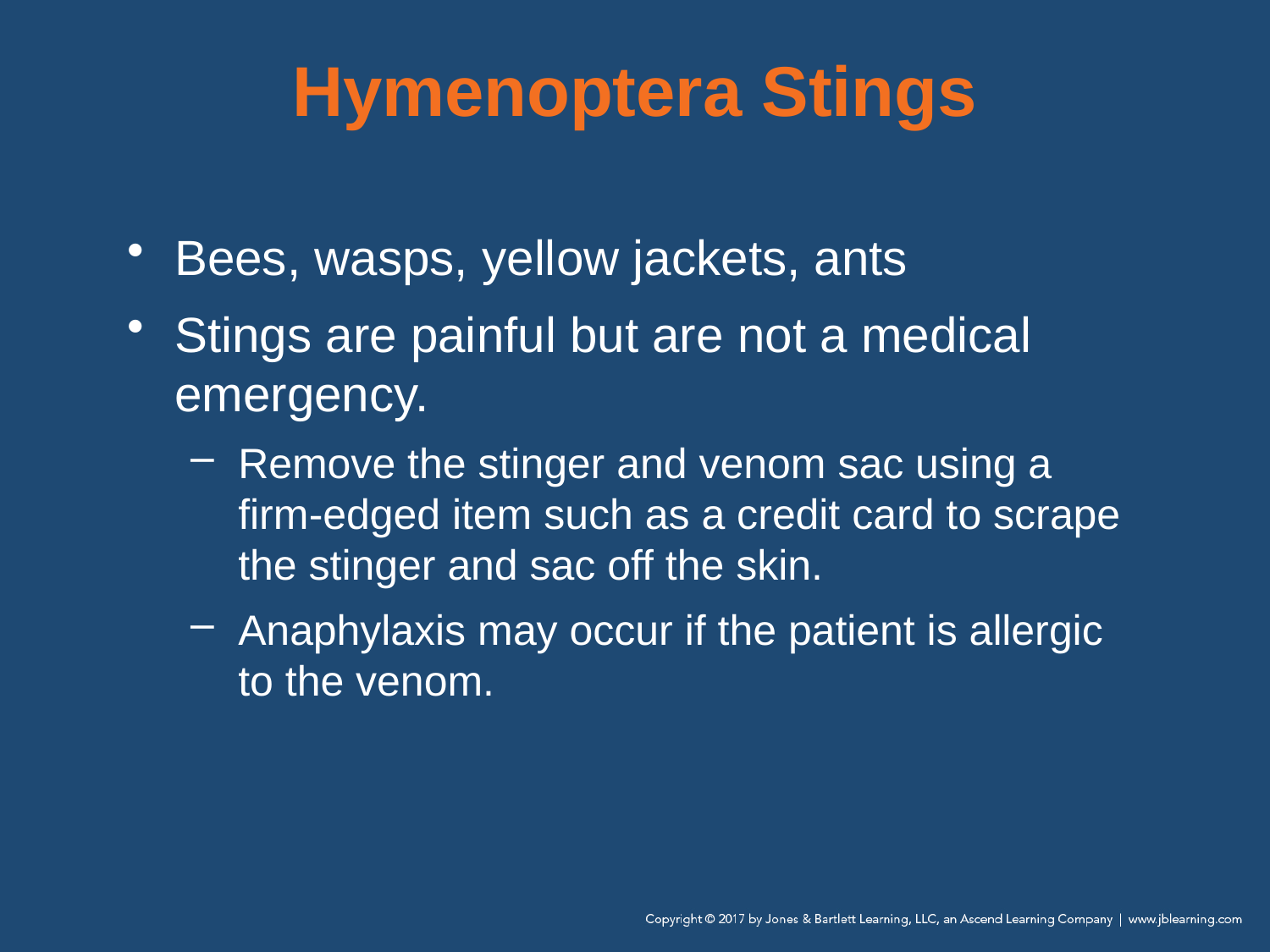

# Hymenoptera Stings
Bees, wasps, yellow jackets, ants
Stings are painful but are not a medical emergency.
Remove the stinger and venom sac using a firm-edged item such as a credit card to scrape the stinger and sac off the skin.
Anaphylaxis may occur if the patient is allergic to the venom.